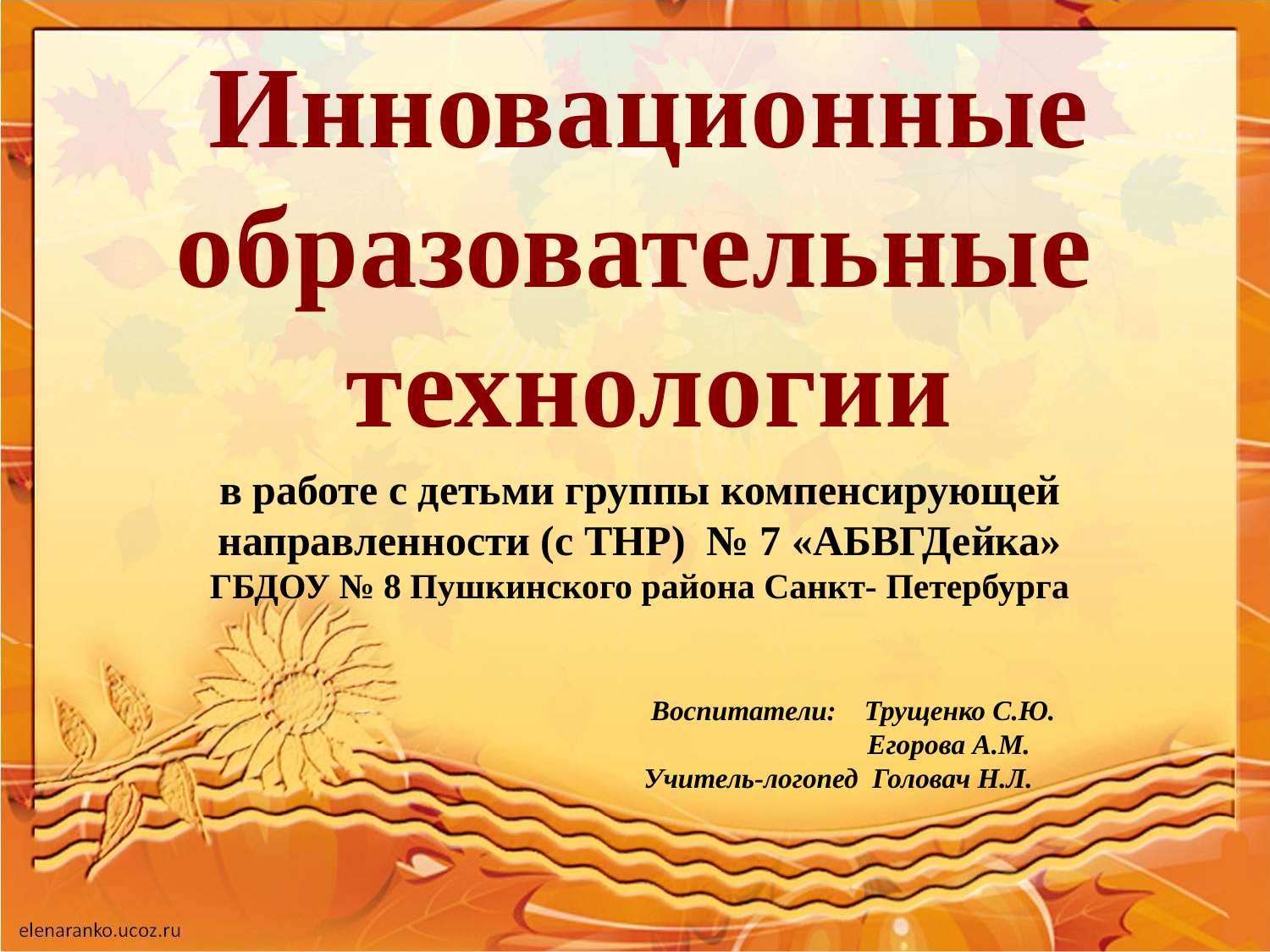

# Инновационные образовательные технологии
в работе с детьми группы компенсирующей направленности (с ТНР)  № 7 «АБВГДейка»
ГБДОУ № 8 Пушкинского района Санкт- Петербурга
 Воспитатели:    Трущенко С.Ю.
                                Егорова А.М.
Учитель-логопед  Головач Н.Л.